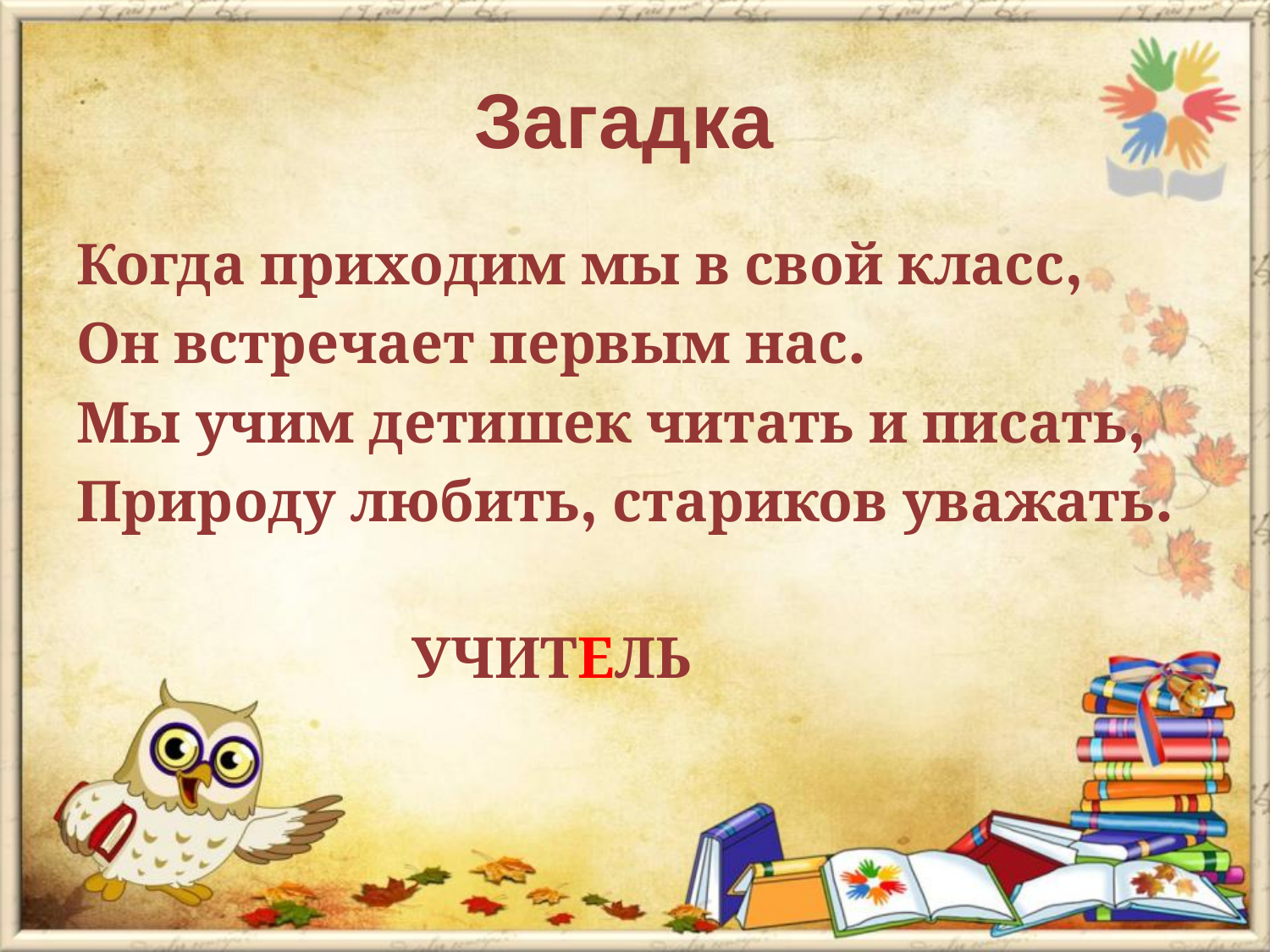

# Загадка
Когда приходим мы в свой класс,
Он встречает первым нас.
Мы учим детишек читать и писать,
Природу любить, стариков уважать.

УЧИТЕЛЬ